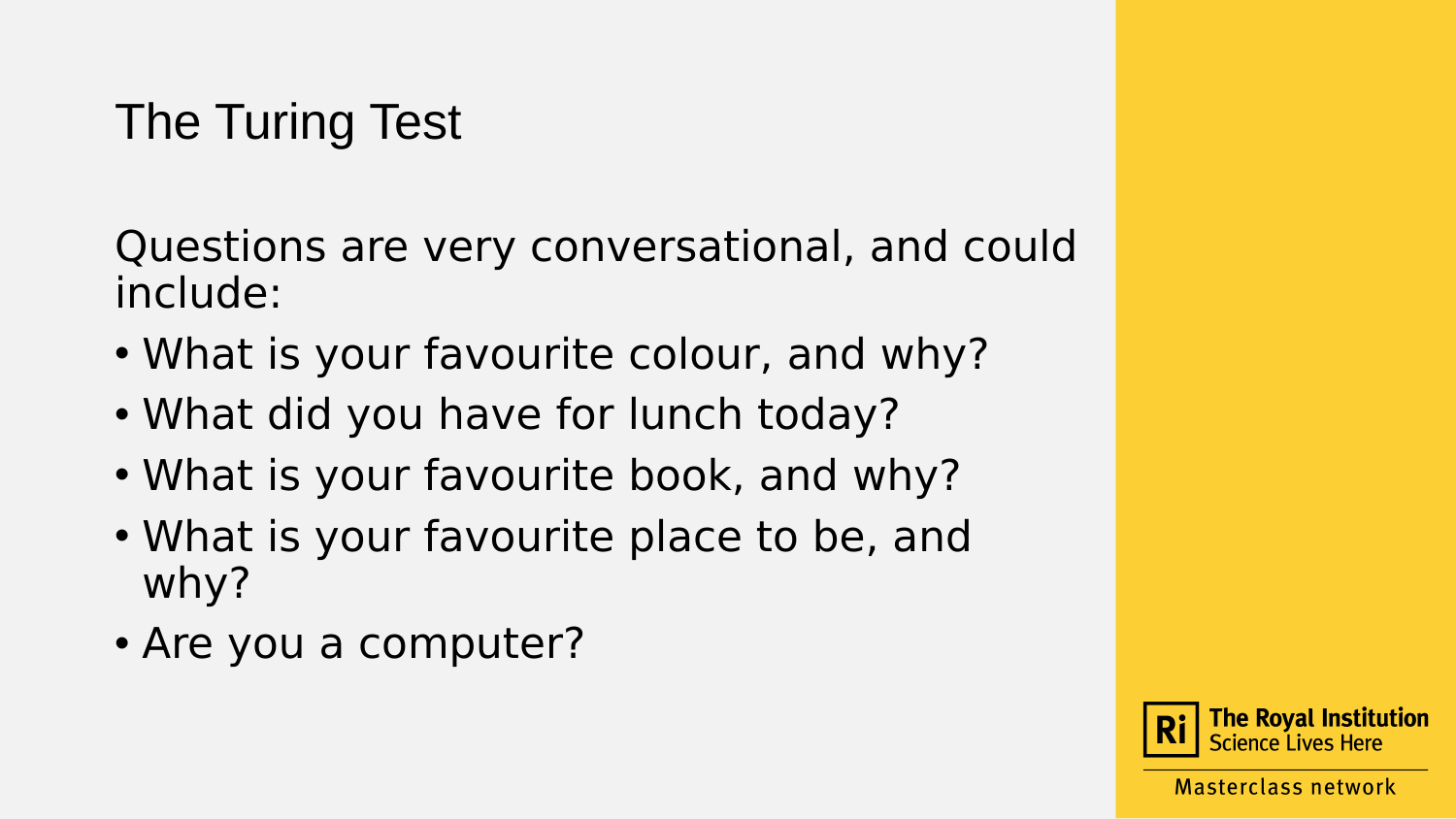

# The Turing Test
Questions are very conversational, and could include:
What is your favourite colour, and why?
What did you have for lunch today?
What is your favourite book, and why?
What is your favourite place to be, and why?
Are you a computer?